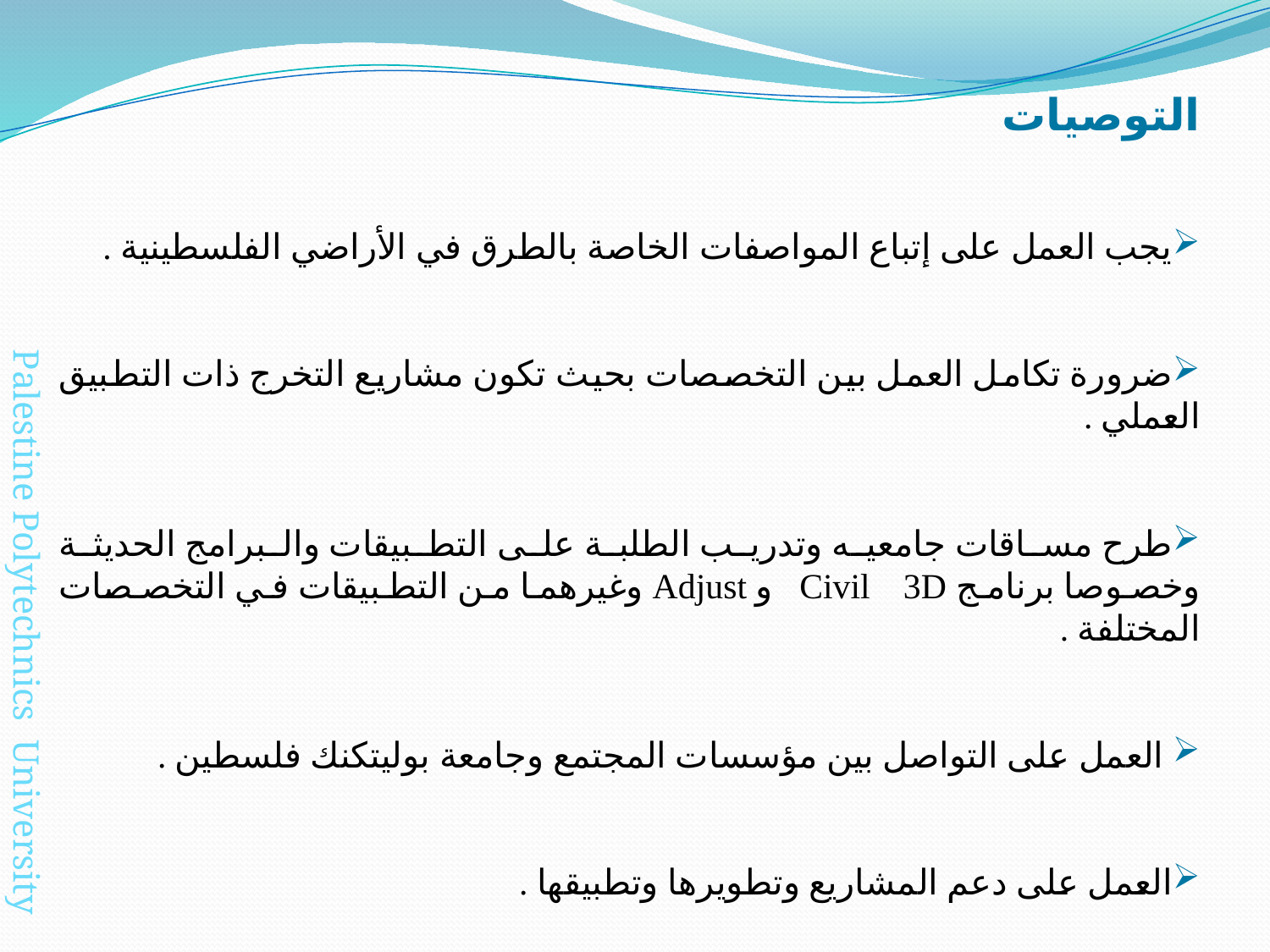

التوصيات

يجب العمل على إتباع المواصفات الخاصة بالطرق في الأراضي الفلسطينية .

ضرورة تكامل العمل بين التخصصات بحيث تكون مشاريع التخرج ذات التطبيق العملي .

طرح مساقات جامعيه وتدريب الطلبة على التطبيقات والبرامج الحديثة وخصوصا برنامج Civil  3D   و Adjust وغيرهما من التطبيقات في التخصصات المختلفة .

 العمل على التواصل بين مؤسسات المجتمع وجامعة بوليتكنك فلسطين .

العمل على دعم المشاريع وتطويرها وتطبيقها .
Palestine Polytechnics  University